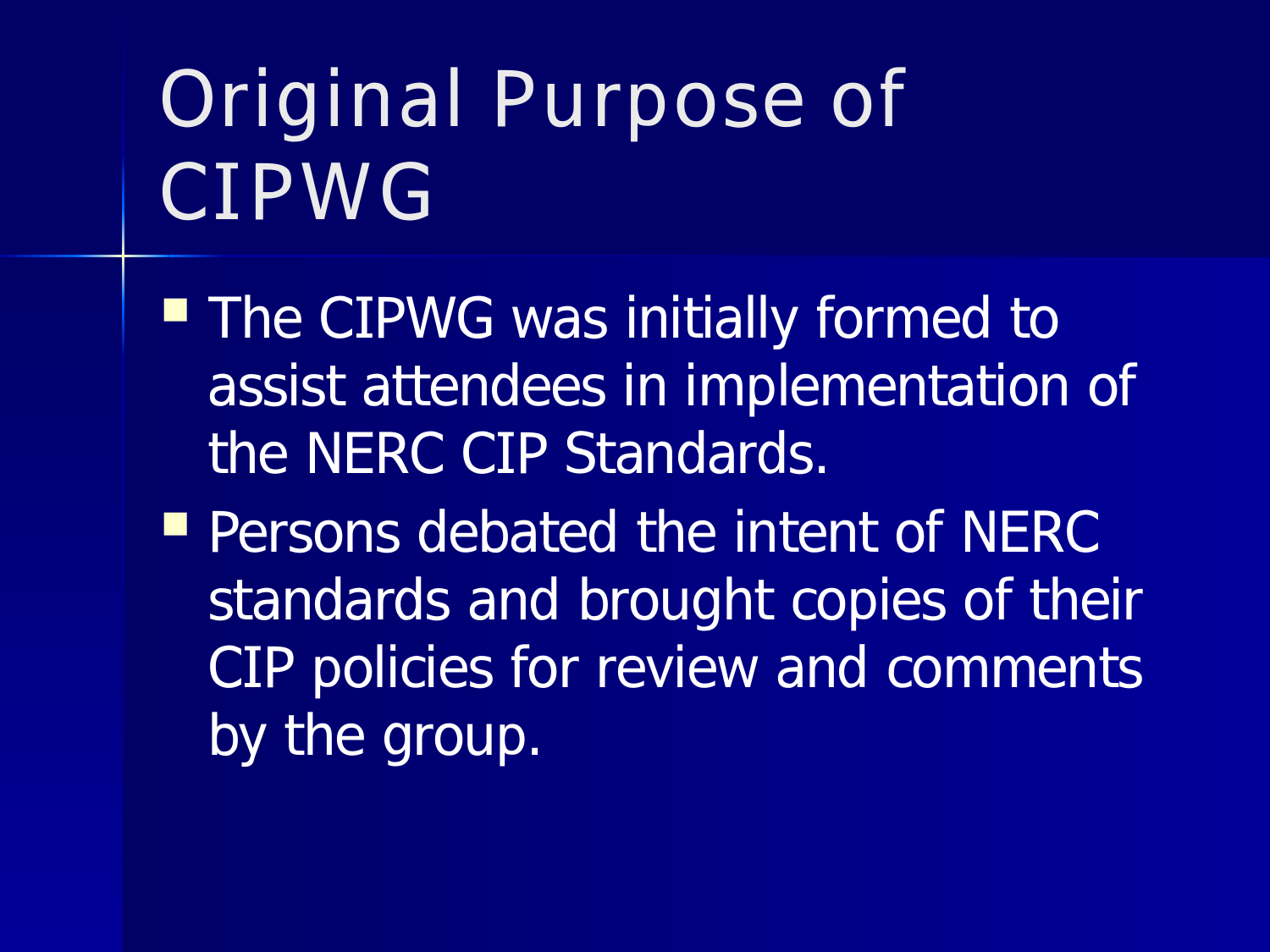

# Original Purpose of CIPWG
The CIPWG was initially formed to assist attendees in implementation of  the NERC CIP Standards.
Persons debated the intent of NERC standards and brought copies of their CIP policies for review and comments by the group.